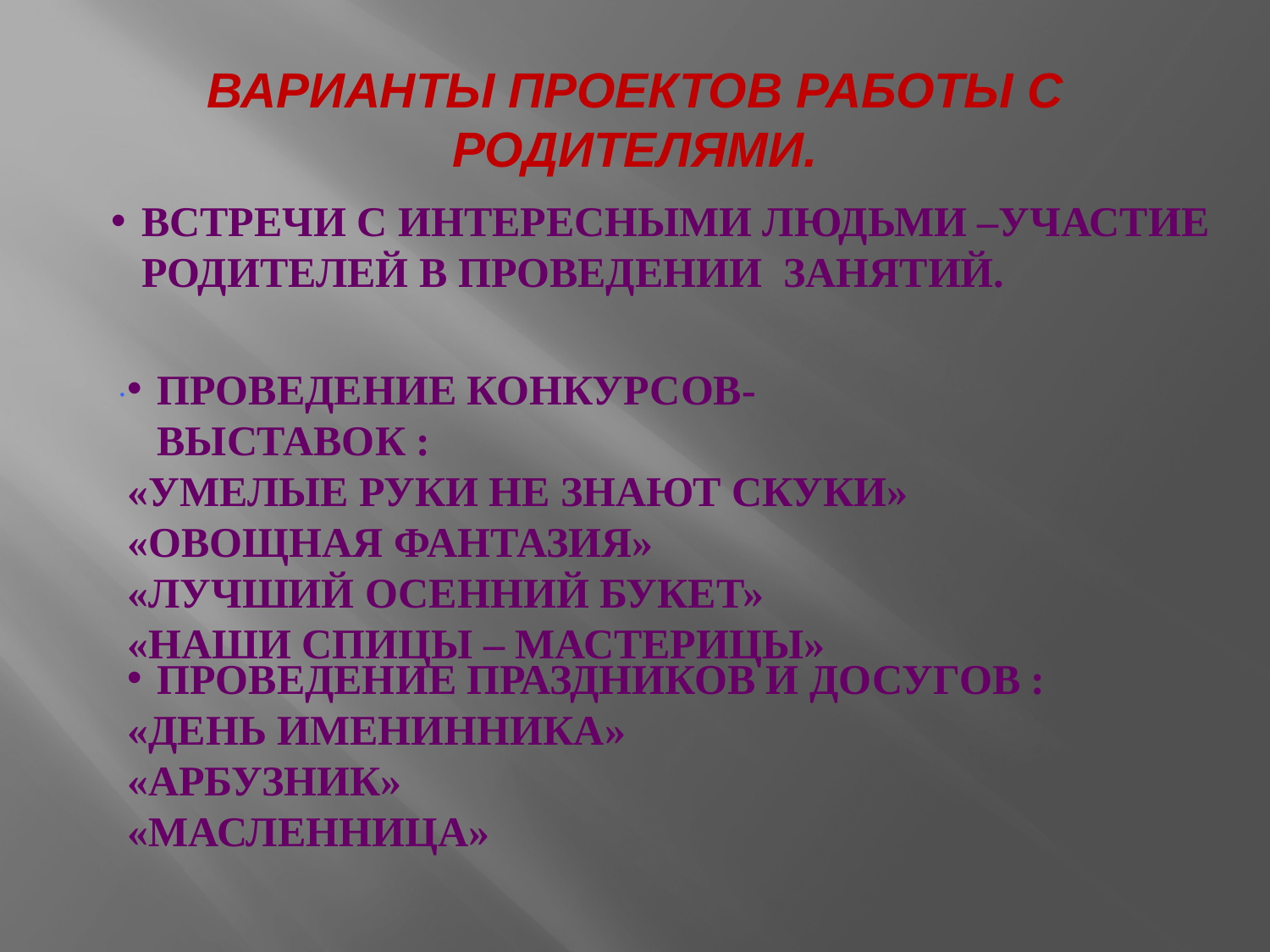

# ВАРИАНТЫ ПРОЕКТОВ РАБОТЫ С РОДИТЕЛЯМИ.
ВСТРЕЧИ С ИНТЕРЕСНЫМИ ЛЮДЬМИ –УЧАСТИЕ РОДИТЕЛЕЙ В ПРОВЕДЕНИИ  ЗАНЯТИЙ.
ПРОВЕДЕНИЕ КОНКУРСОВ- ВЫСТАВОК :
«УМЕЛЫЕ РУКИ НЕ ЗНАЮТ СКУКИ»
«ОВОЩНАЯ ФАНТАЗИЯ»
«ЛУЧШИЙ ОСЕННИЙ БУКЕТ»
«НАШИ СПИЦЫ – МАСТЕРИЦЫ»
.

ПРОВЕДЕНИЕ ПРАЗДНИКОВ И ДОСУГОВ :
«ДЕНЬ ИМЕНИННИКА»
«АРБУЗНИК»
«МАСЛЕННИЦА»